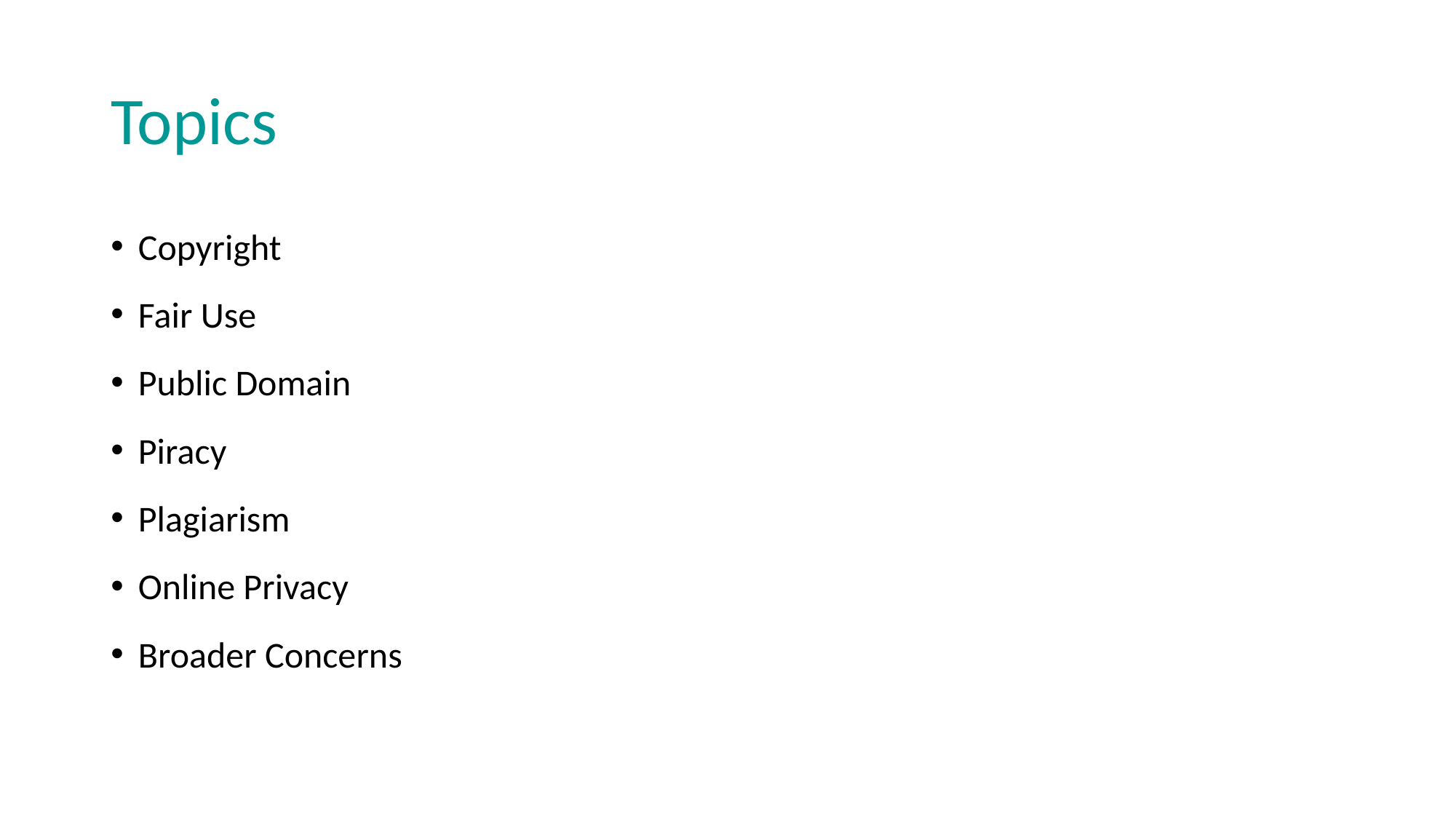

# Topics
Copyright
Fair Use
Public Domain
Piracy
Plagiarism
Online Privacy
Broader Concerns